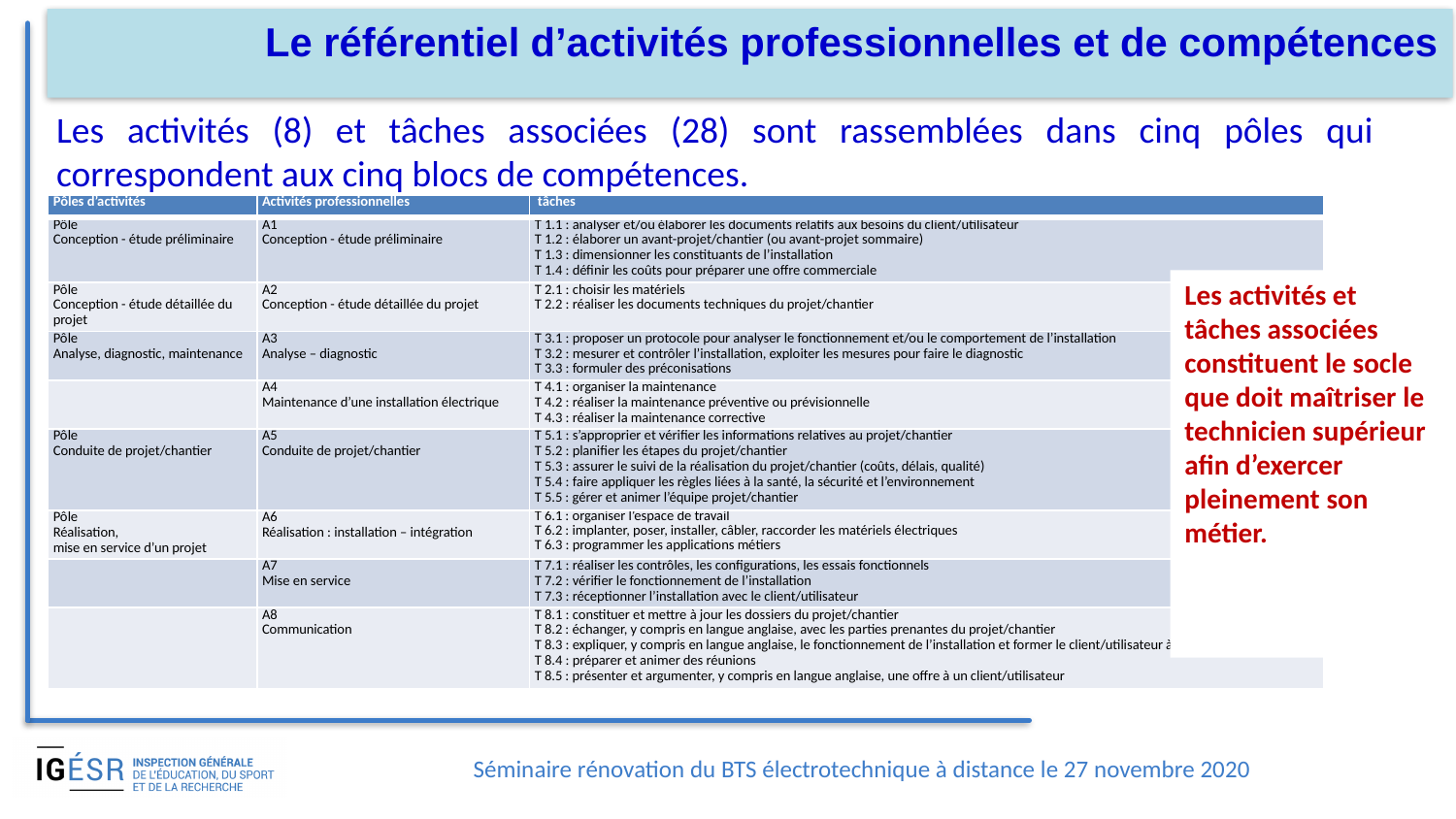

# Le référentiel d’activités professionnelles et de compétences
Les activités (8) et tâches associées (28) sont rassemblées dans cinq pôles qui correspondent aux cinq blocs de compétences.

| Pôles d’activités | Activités professionnelles | tâches |
| --- | --- | --- |
| Pôle Conception - étude préliminaire | A1 Conception - étude préliminaire | T 1.1 : analyser et/ou élaborer les documents relatifs aux besoins du client/utilisateur T 1.2 : élaborer un avant-projet/chantier (ou avant-projet sommaire) T 1.3 : dimensionner les constituants de l’installation T 1.4 : définir les coûts pour préparer une offre commerciale |
| Pôle Conception - étude détaillée du projet | A2 Conception - étude détaillée du projet | T 2.1 : choisir les matériels T 2.2 : réaliser les documents techniques du projet/chantier |
| Pôle Analyse, diagnostic, maintenance | A3 Analyse – diagnostic | T 3.1 : proposer un protocole pour analyser le fonctionnement et/ou le comportement de l’installation T 3.2 : mesurer et contrôler l’installation, exploiter les mesures pour faire le diagnostic T 3.3 : formuler des préconisations |
|  | A4 Maintenance d’une installation électrique | T 4.1 : organiser la maintenance T 4.2 : réaliser la maintenance préventive ou prévisionnelle T 4.3 : réaliser la maintenance corrective |
| Pôle Conduite de projet/chantier | A5 Conduite de projet/chantier | T 5.1 : s’approprier et vérifier les informations relatives au projet/chantier T 5.2 : planifier les étapes du projet/chantier T 5.3 : assurer le suivi de la réalisation du projet/chantier (coûts, délais, qualité) T 5.4 : faire appliquer les règles liées à la santé, la sécurité et l’environnement T 5.5 : gérer et animer l’équipe projet/chantier |
| Pôle Réalisation, mise en service d’un projet | A6 Réalisation : installation – intégration | T 6.1 : organiser l’espace de travail T 6.2 : implanter, poser, installer, câbler, raccorder les matériels électriques T 6.3 : programmer les applications métiers |
|  | A7 Mise en service | T 7.1 : réaliser les contrôles, les configurations, les essais fonctionnels T 7.2 : vérifier le fonctionnement de l’installation T 7.3 : réceptionner l’installation avec le client/utilisateur |
|  | A8 Communication | T 8.1 : constituer et mettre à jour les dossiers du projet/chantier T 8.2 : échanger, y compris en langue anglaise, avec les parties prenantes du projet/chantier T 8.3 : expliquer, y compris en langue anglaise, le fonctionnement de l’installation et former le client/utilisateur à son utilisation T 8.4 : préparer et animer des réunions T 8.5 : présenter et argumenter, y compris en langue anglaise, une offre à un client/utilisateur |
Les activités et tâches associées constituent le socle que doit maîtriser le technicien supérieur
afin d’exercer pleinement son métier.